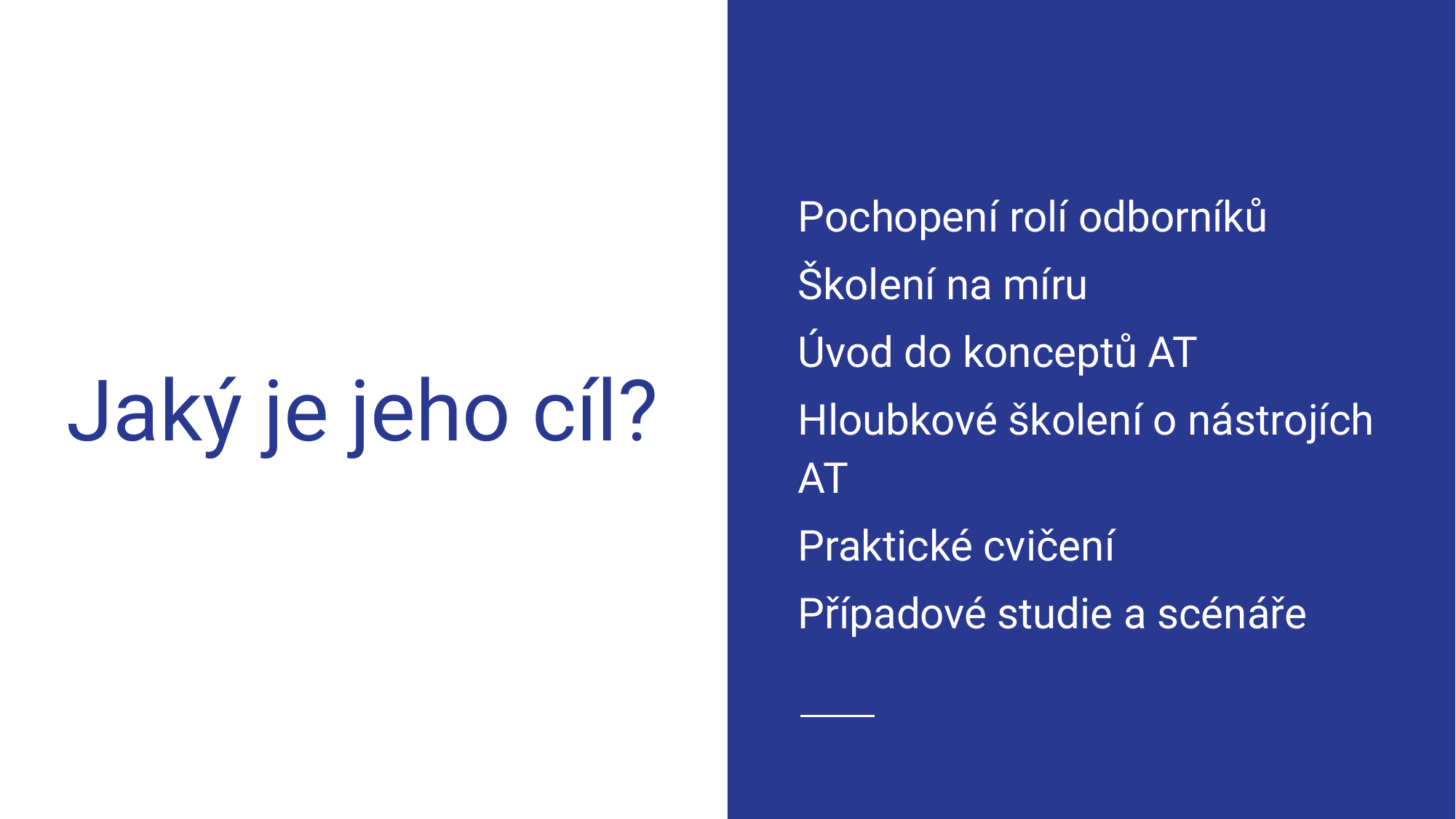

Pochopení rolí odborníků
Školení na míru
Úvod do konceptů AT
Hloubkové školení o nástrojích AT
Praktické cvičení
Případové studie a scénáře
# Jaký je jeho cíl?